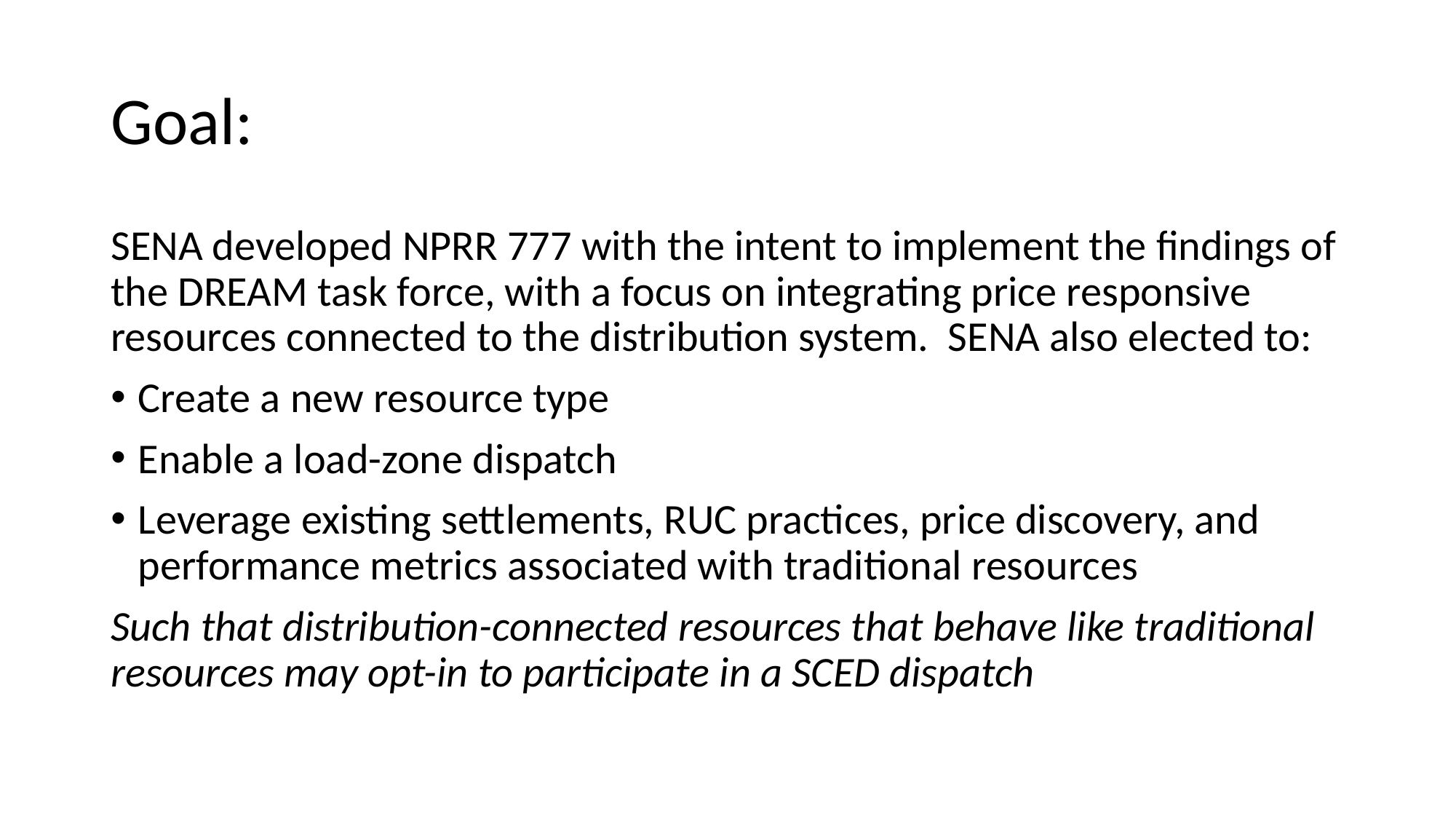

# Goal:
SENA developed NPRR 777 with the intent to implement the findings of the DREAM task force, with a focus on integrating price responsive resources connected to the distribution system.  SENA also elected to:
Create a new resource type
Enable a load-zone dispatch
Leverage existing settlements, RUC practices, price discovery, and performance metrics associated with traditional resources
Such that distribution-connected resources that behave like traditional resources may opt-in to participate in a SCED dispatch